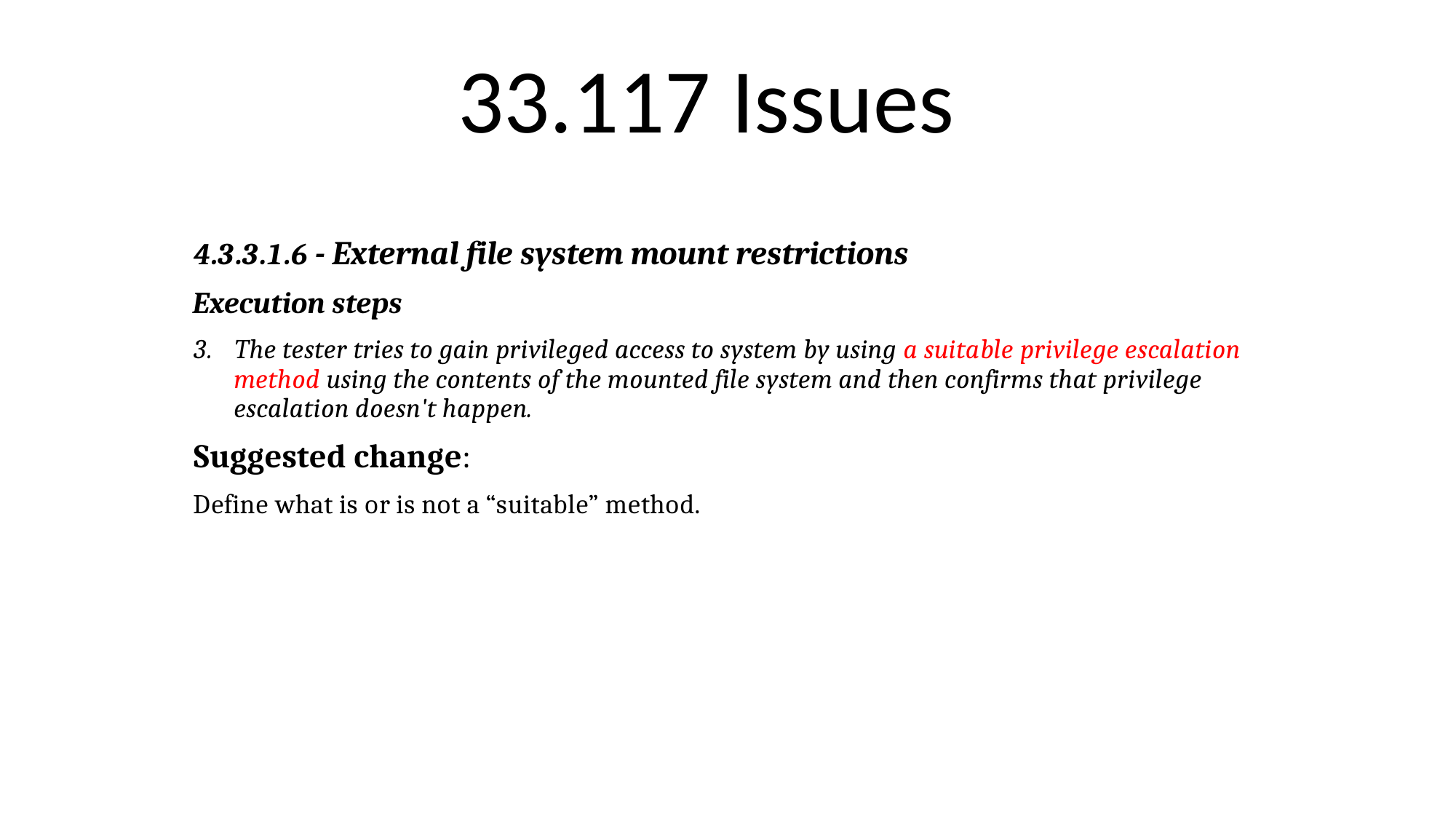

# 33.117 Issues
4.3.3.1.6 - External file system mount restrictions
Execution steps
The tester tries to gain privileged access to system by using a suitable privilege escalation method using the contents of the mounted file system and then confirms that privilege escalation doesn't happen.
Suggested change:
Define what is or is not a “suitable” method.